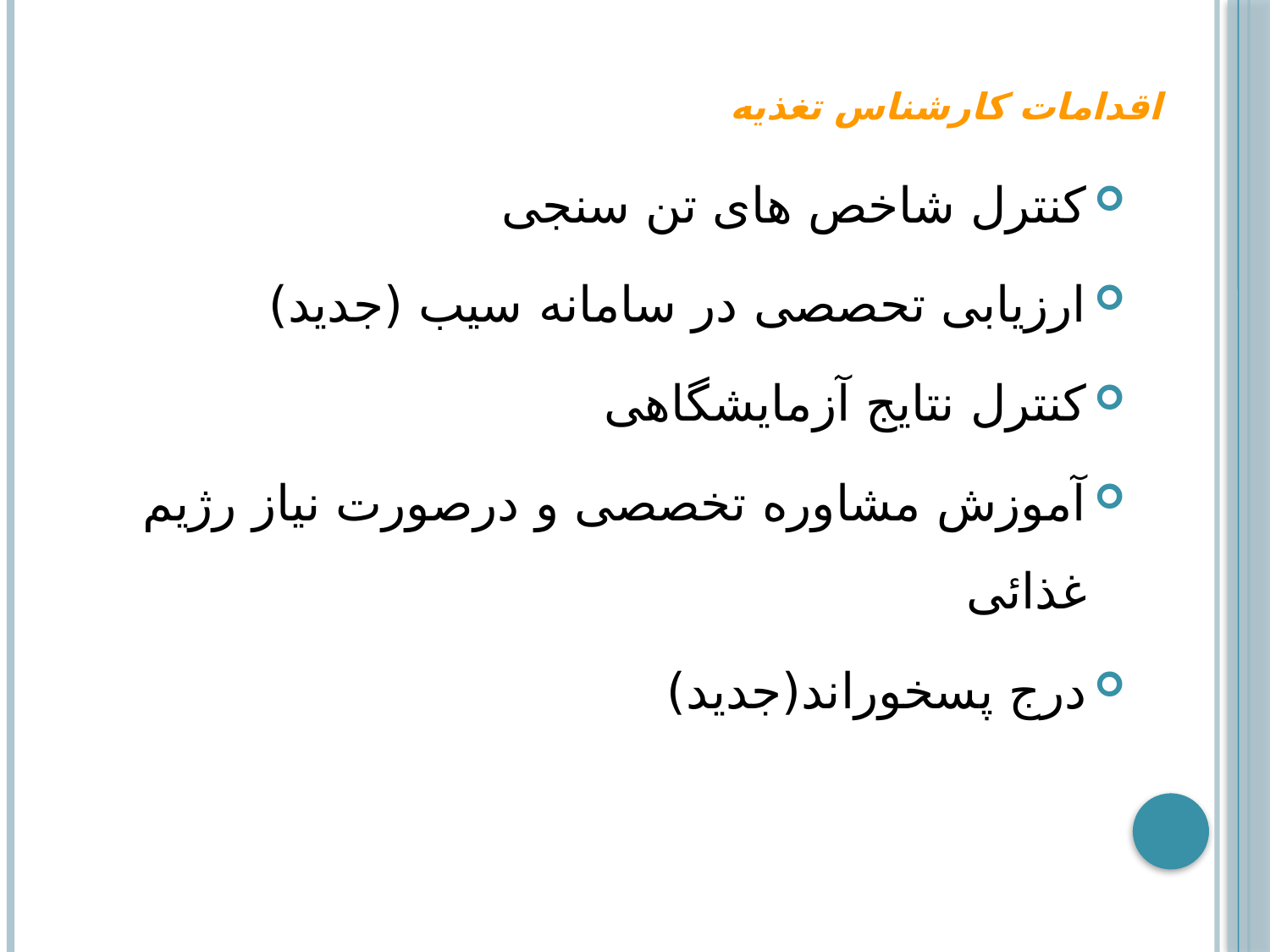

# اقدامات کارشناس تغذیه
کنترل شاخص های تن سنجی
ارزیابی تحصصی در سامانه سیب (جدید)
کنترل نتایج آزمایشگاهی
آموزش مشاوره تخصصی و درصورت نیاز رژیم غذائی
درج پسخوراند(جدید)